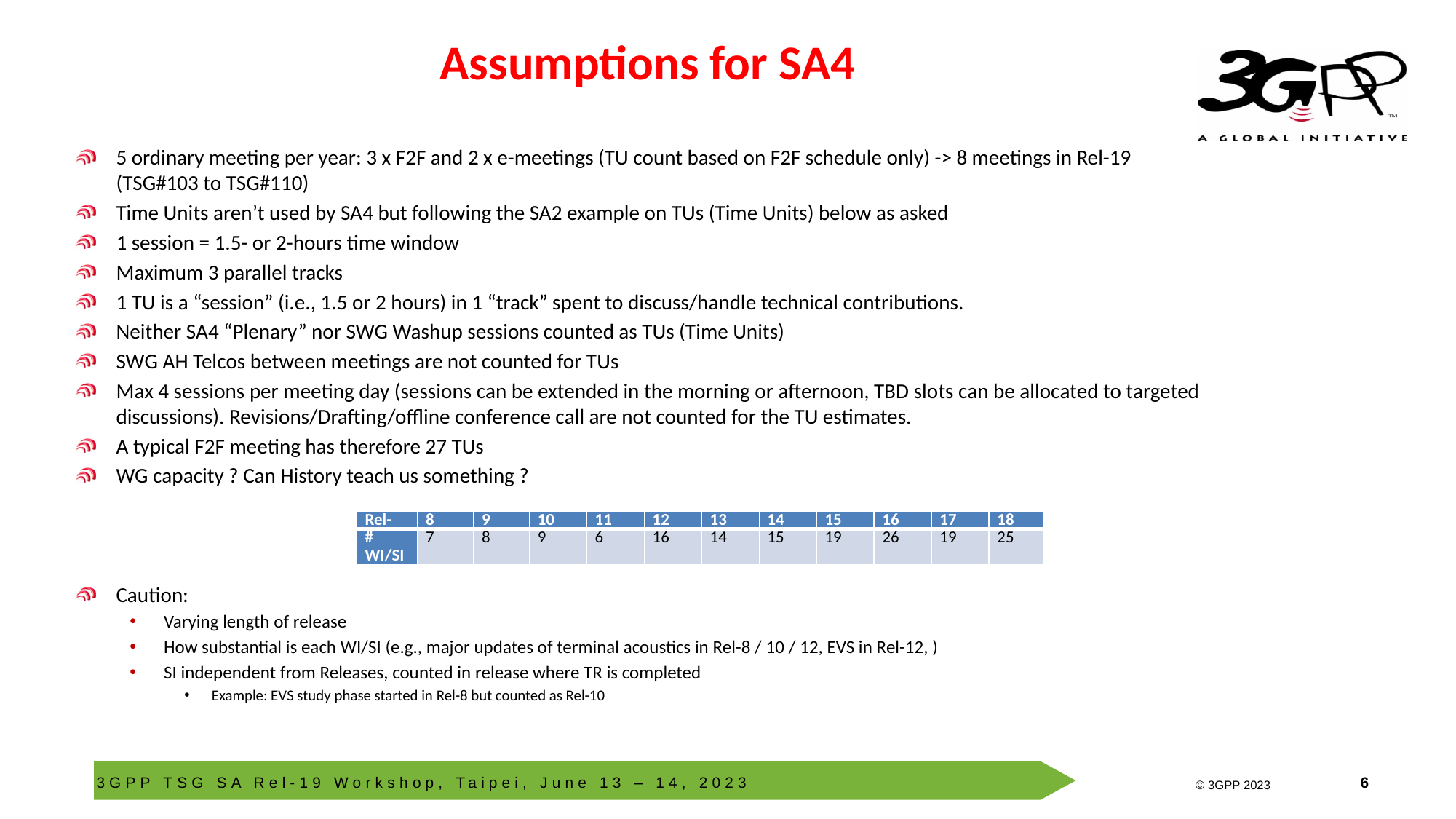

# Assumptions for SA4
5 ordinary meeting per year: 3 x F2F and 2 x e-meetings (TU count based on F2F schedule only) -> 8 meetings in Rel-19 (TSG#103 to TSG#110)
Time Units aren’t used by SA4 but following the SA2 example on TUs (Time Units) below as asked
1 session = 1.5- or 2-hours time window
Maximum 3 parallel tracks
1 TU is a “session” (i.e., 1.5 or 2 hours) in 1 “track” spent to discuss/handle technical contributions.
Neither SA4 “Plenary” nor SWG Washup sessions counted as TUs (Time Units)
SWG AH Telcos between meetings are not counted for TUs
Max 4 sessions per meeting day (sessions can be extended in the morning or afternoon, TBD slots can be allocated to targeted discussions). Revisions/Drafting/offline conference call are not counted for the TU estimates.
A typical F2F meeting has therefore 27 TUs
WG capacity ? Can History teach us something ?

Caution:
Varying length of release
How substantial is each WI/SI (e.g., major updates of terminal acoustics in Rel-8 / 10 / 12, EVS in Rel-12, )
SI independent from Releases, counted in release where TR is completed
Example: EVS study phase started in Rel-8 but counted as Rel-10

| Rel- | 8 | 9 | 10 | 11 | 12 | 13 | 14 | 15 | 16 | 17 | 18 |
| --- | --- | --- | --- | --- | --- | --- | --- | --- | --- | --- | --- |
| # WI/SI | 7 | 8 | 9 | 6 | 16 | 14 | 15 | 19 | 26 | 19 | 25 |